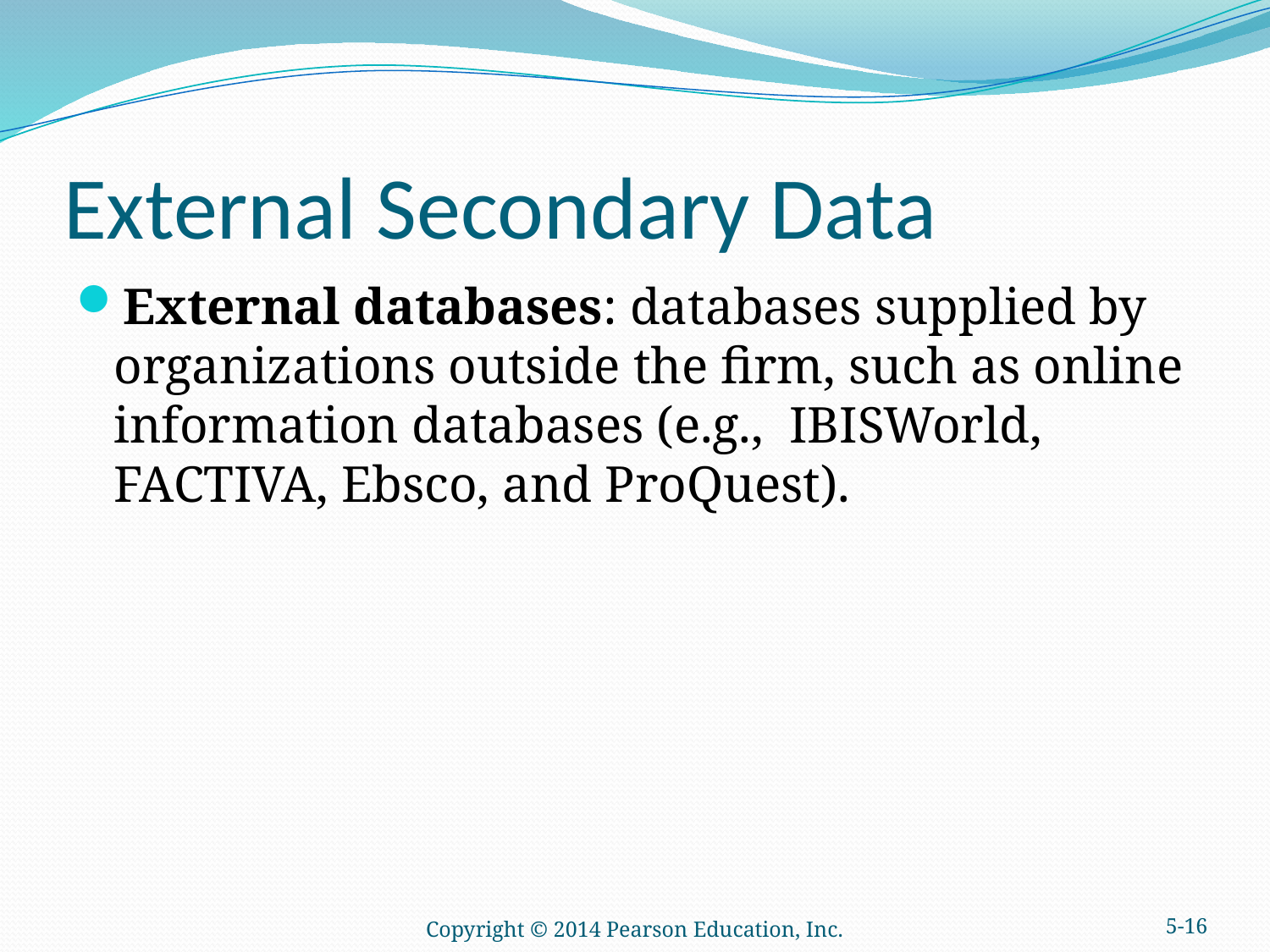

# External Secondary Data
External databases: databases supplied by organizations outside the firm, such as online information databases (e.g.,  IBISWorld, FACTIVA, Ebsco, and ProQuest).